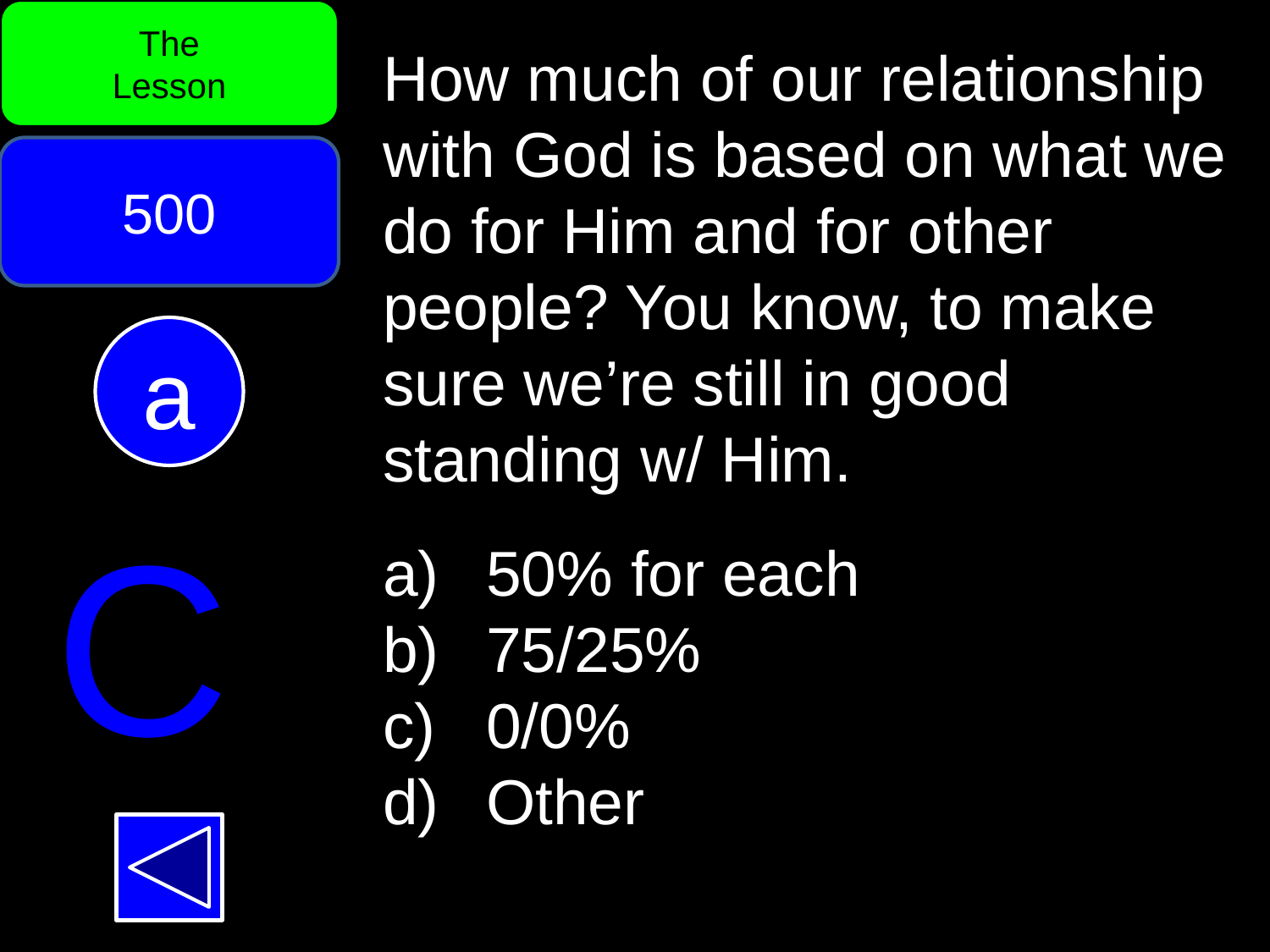

The
Lesson
How much of our relationship with God is based on what we do for Him and for other
people? You know, to make sure we’re still in good standing w/ Him.

50% for each
75/25%
0/0%
Other
500
a
C